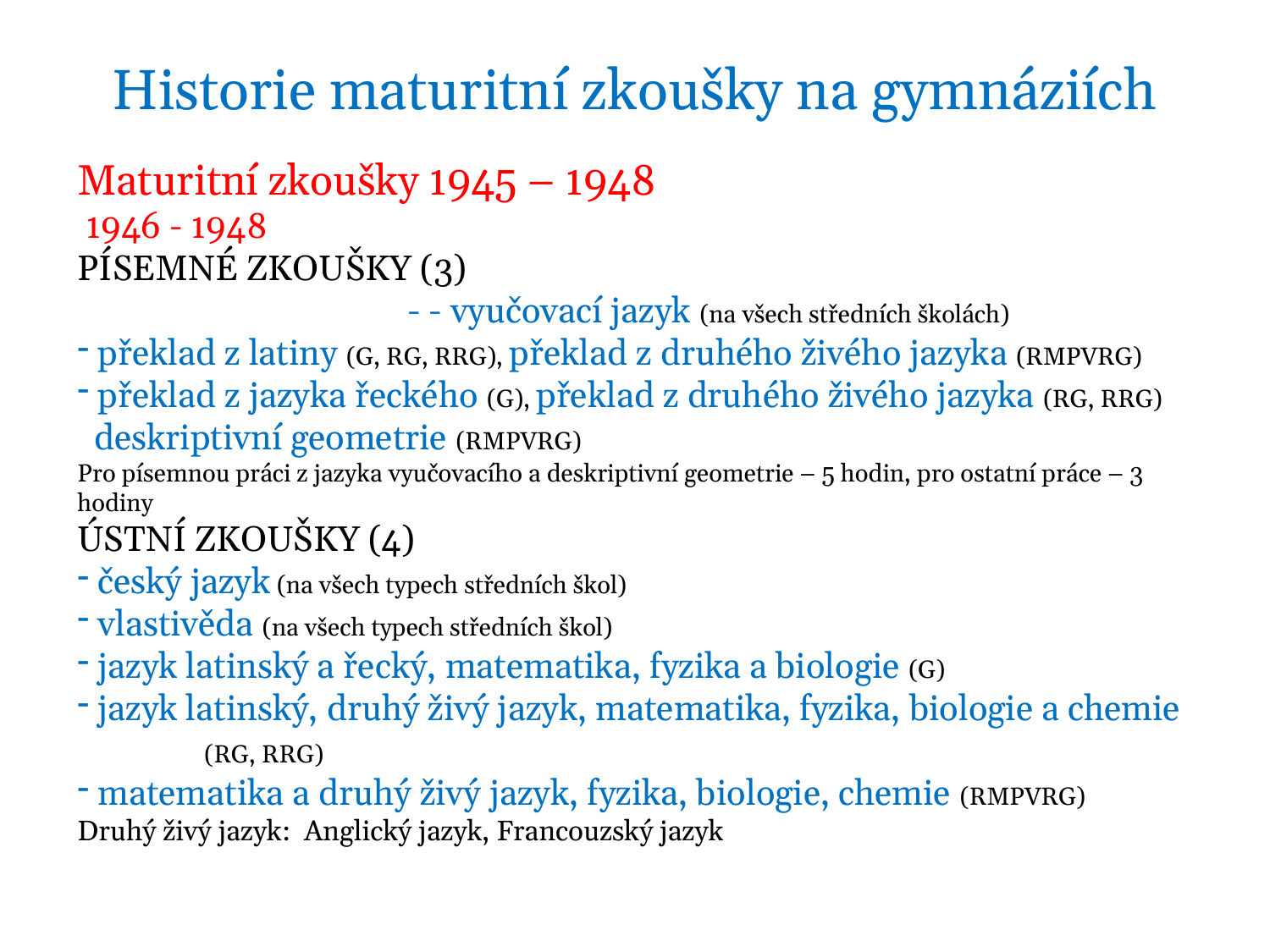

# Historie maturitní zkoušky na gymnáziích
Maturitní zkoušky 1945 – 1948
 1946 - 1948
PÍSEMNÉ ZKOUŠKY (3)  					                                                       - - vyučovací jazyk (na všech středních školách)
 překlad z latiny (G, RG, RRG), překlad z druhého živého jazyka (RMPVRG)
 překlad z jazyka řeckého (G), překlad z druhého živého jazyka (RG, RRG)
  deskriptivní geometrie (RMPVRG)
Pro písemnou práci z jazyka vyučovacího a deskriptivní geometrie – 5 hodin, pro ostatní práce – 3 hodiny
ÚSTNÍ ZKOUŠKY (4)
 český jazyk (na všech typech středních škol)
 vlastivěda (na všech typech středních škol)
 jazyk latinský a řecký, matematika, fyzika a biologie (G)
 jazyk latinský, druhý živý jazyk, matematika, fyzika, biologie a chemie         	(RG, RRG)
 matematika a druhý živý jazyk, fyzika, biologie, chemie (RMPVRG)
Druhý živý jazyk:  Anglický jazyk, Francouzský jazyk